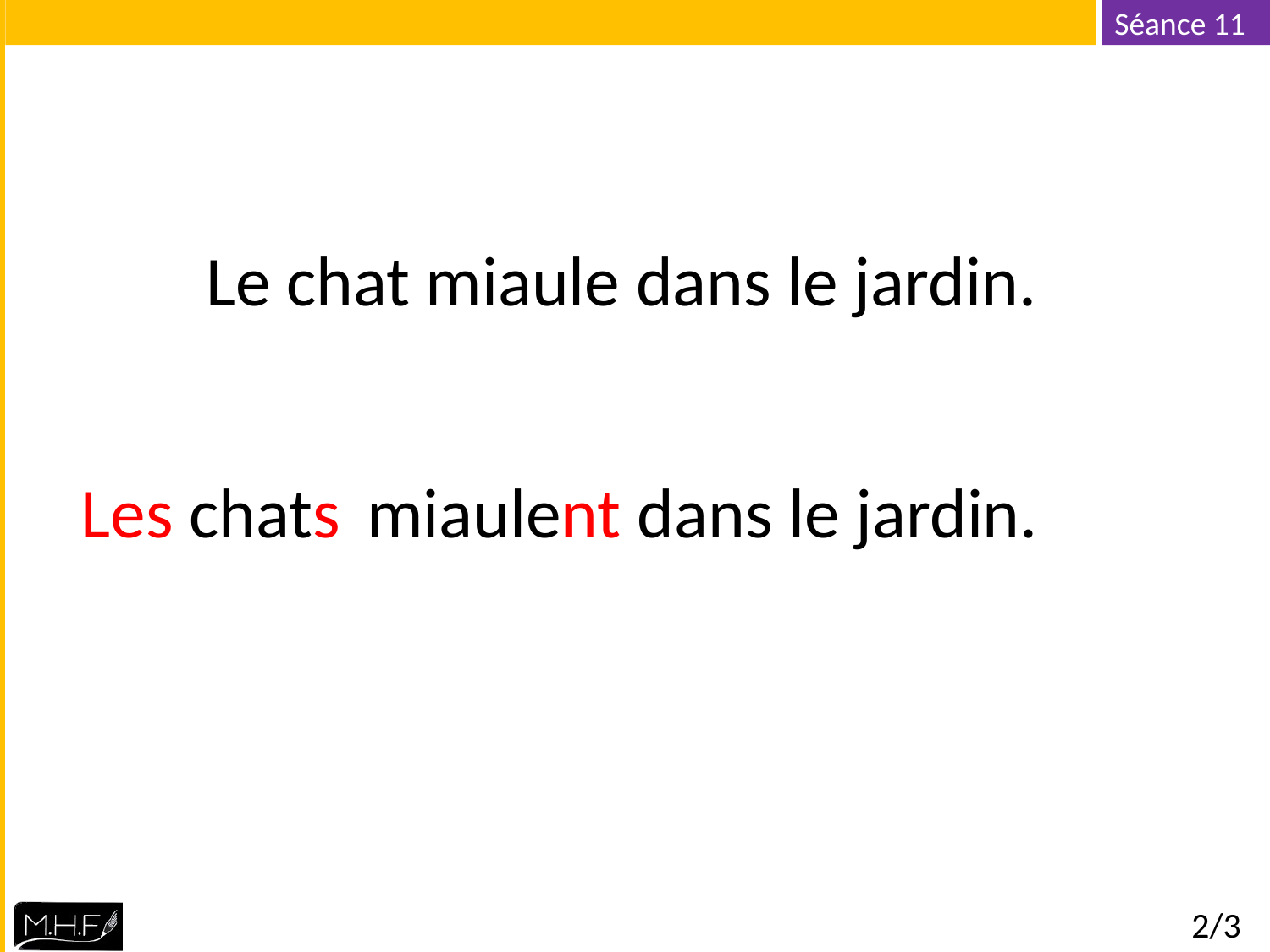

Le chat miaule dans le jardin.
Les chats
miaulent dans le jardin.
2/3